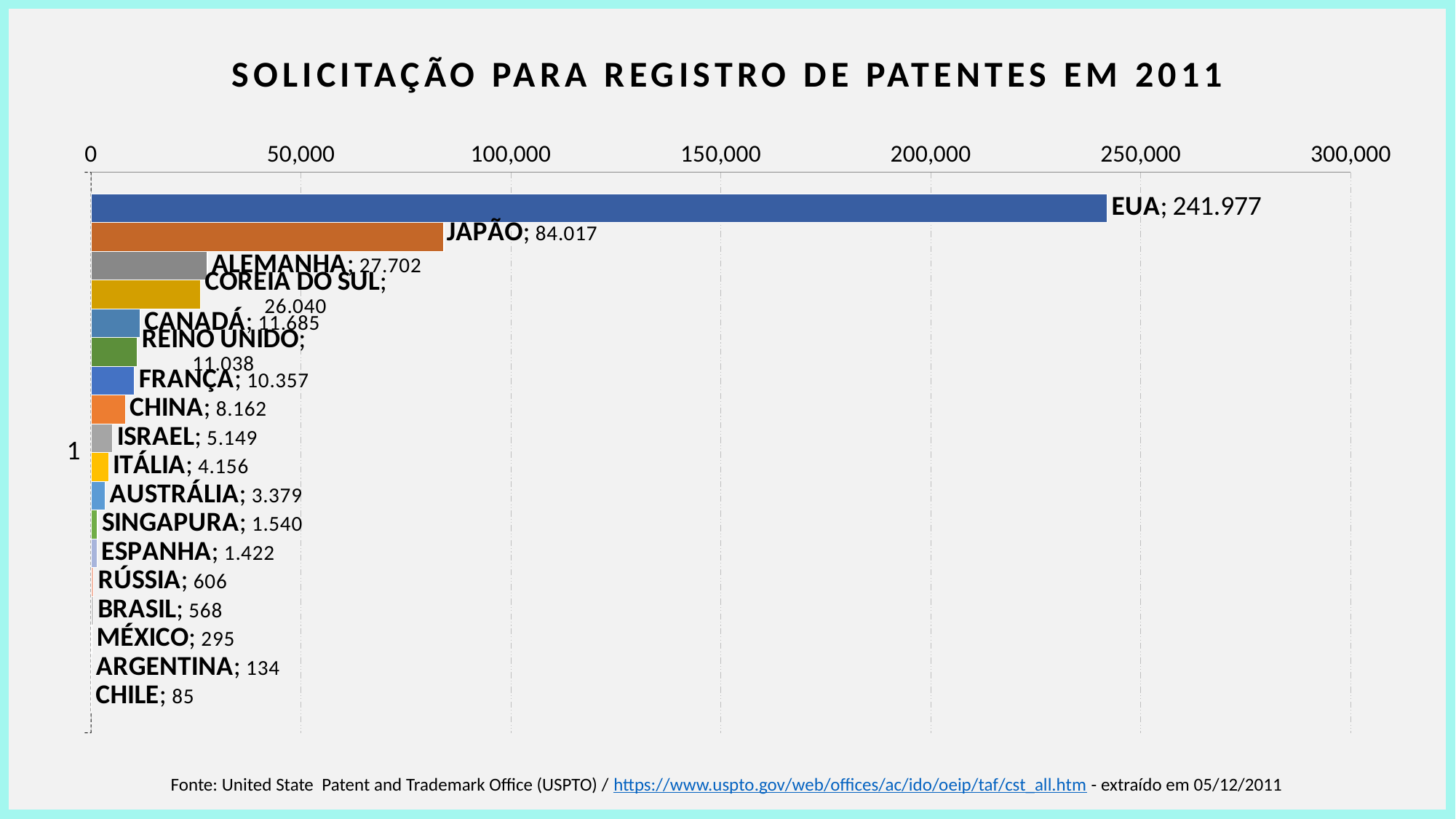

SOLICITAÇÃO PARA REGISTRO DE PATENTES EM 2011

### Chart

| Category | EUA | JAPÃO | ALEMANHA | COREIA DO SUL | CANADÁ | REINO UNIDO | FRANÇA | CHINA | ISRAEL | ITÁLIA | AUSTRÁLIA | SINGAPURA | ESPANHA | RÚSSIA | BRASIL | MÉXICO | ARGENTINA | CHILE |
|---|---|---|---|---|---|---|---|---|---|---|---|---|---|---|---|---|---|---|
Fonte: United State  Patent and Trademark Office (USPTO) / https://www.uspto.gov/web/offices/ac/ido/oeip/taf/cst_all.htm - extraído em 05/12/2011